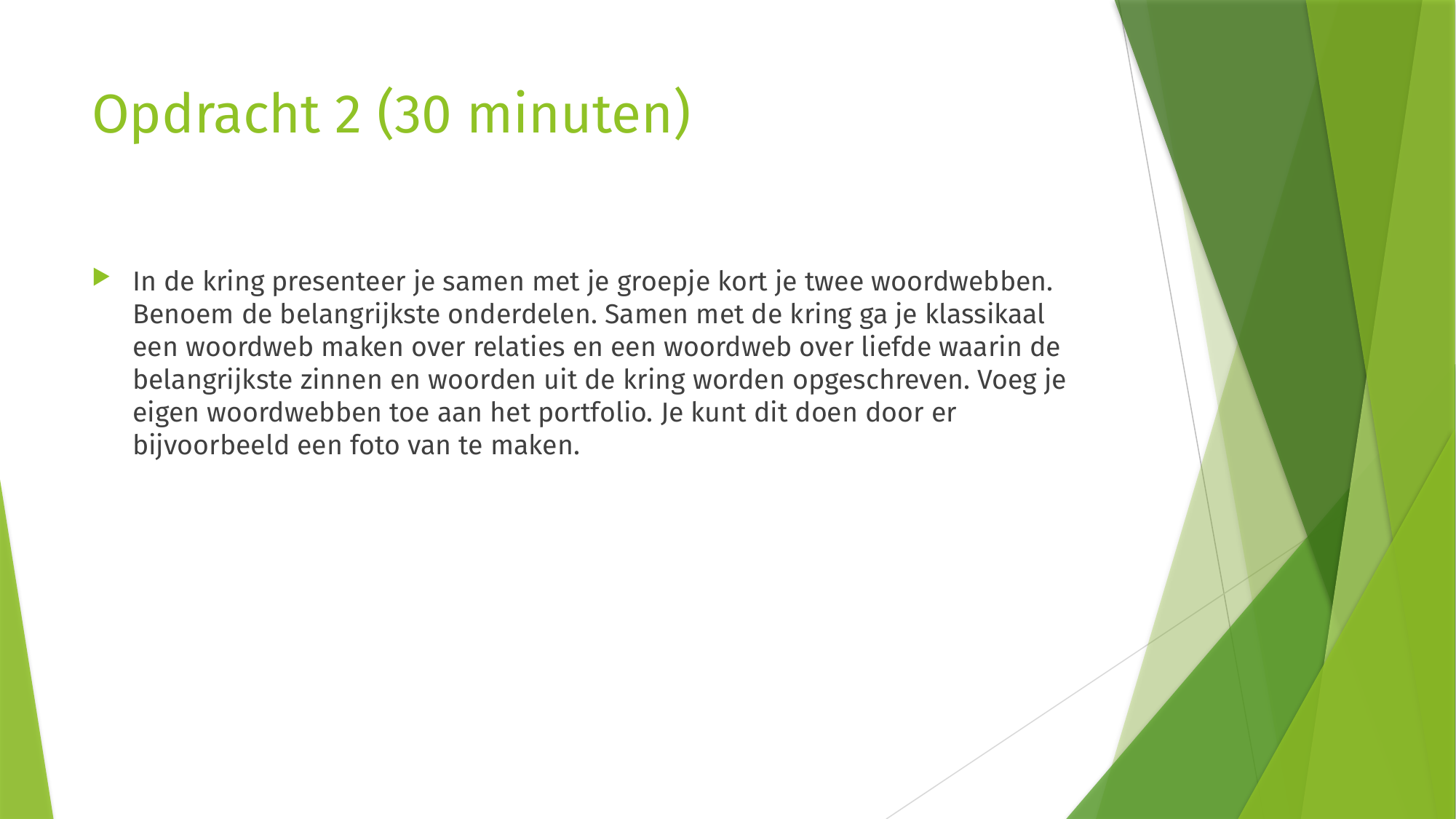

# Opdracht 2 (30 minuten)
In de kring presenteer je samen met je groepje kort je twee woordwebben. Benoem de belangrijkste onderdelen. Samen met de kring ga je klassikaal een woordweb maken over relaties en een woordweb over liefde waarin de belangrijkste zinnen en woorden uit de kring worden opgeschreven. Voeg je eigen woordwebben toe aan het portfolio. Je kunt dit doen door er bijvoorbeeld een foto van te maken.